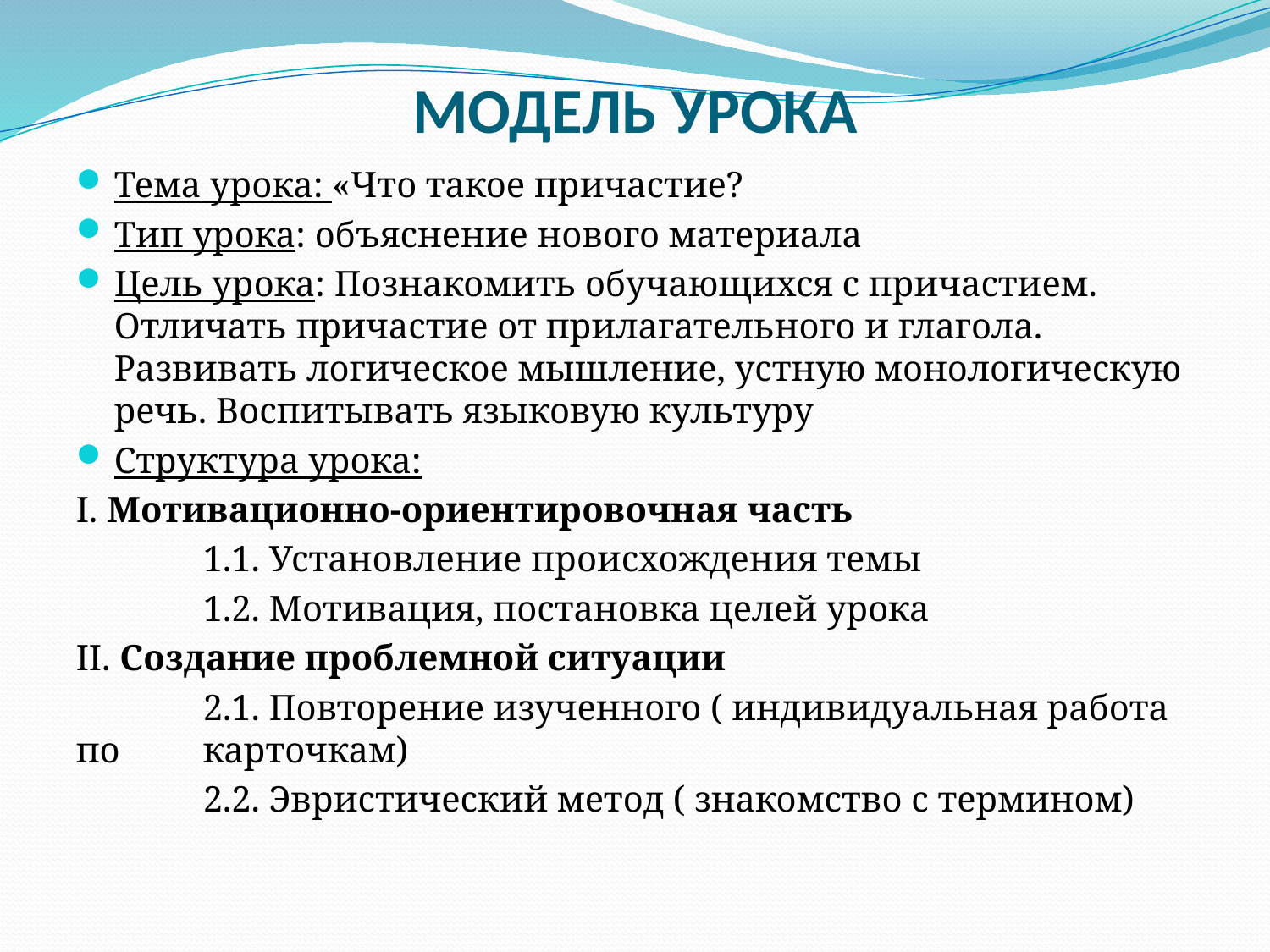

# МОДЕЛЬ УРОКА
Тема урока: «Что такое причастие?
Тип урока: объяснение нового материала
Цель урока: Познакомить обучающихся с причастием. Отличать причастие от прилагательного и глагола. Развивать логическое мышление, устную монологическую речь. Воспитывать языковую культуру
Структура урока:
I. Мотивационно-ориентировочная часть
	1.1. Установление происхождения темы
	1.2. Мотивация, постановка целей урока
II. Создание проблемной ситуации
	2.1. Повторение изученного ( индивидуальная работа по 	карточкам)
	2.2. Эвристический метод ( знакомство с термином)